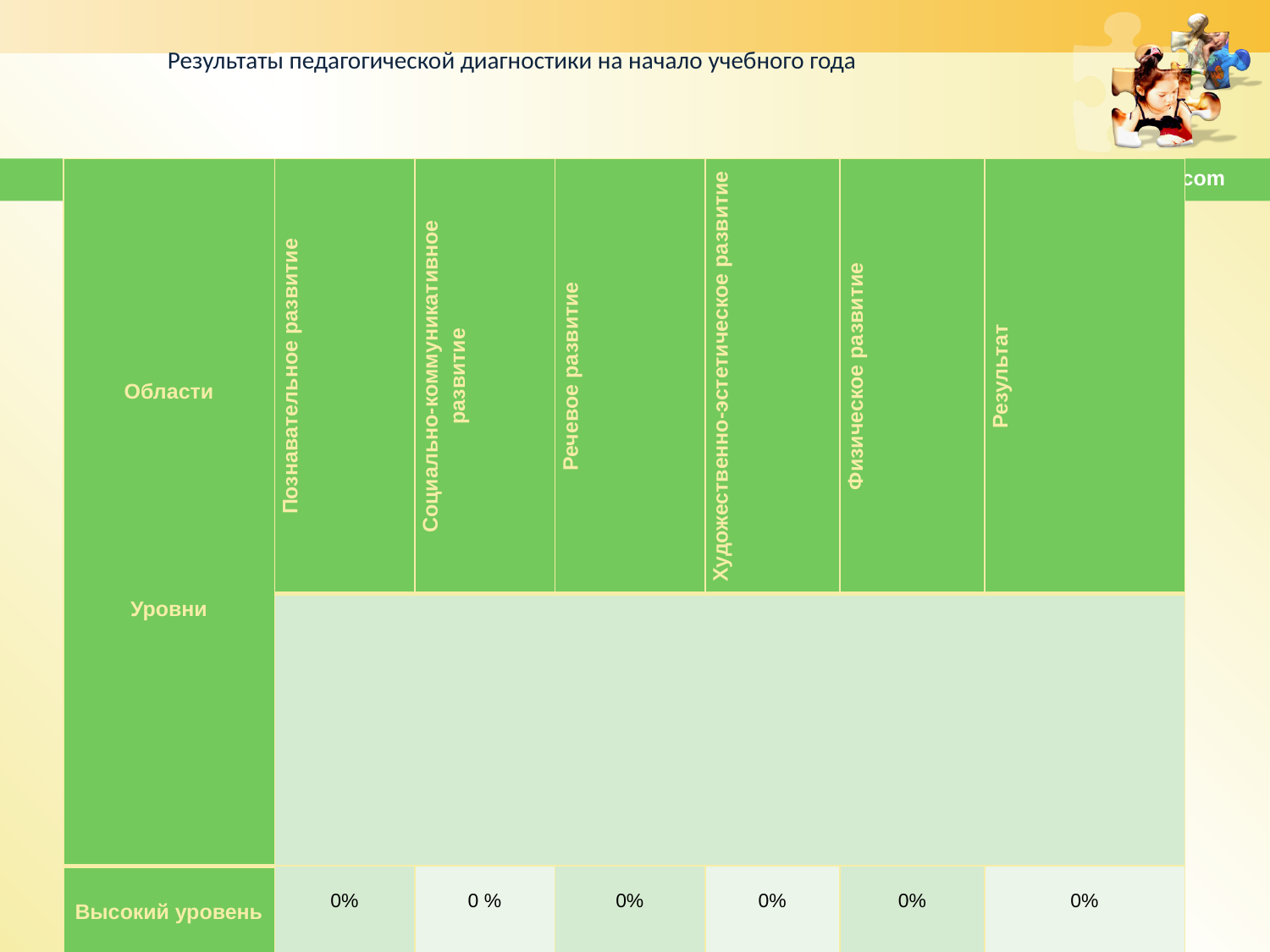

Результаты педагогической диагностики на начало учебного года

| Области               Уровни | Познавательное развитие | Социально-коммуникативное развитие | Речевое развитие | Художественно-эстетическое развитие | Физическое развитие | Результат |
| --- | --- | --- | --- | --- | --- | --- |
|  |  |  |  |  |  |  |
| Высокий уровень | 0% | 0 % | 0% | 0% | 0% | 0% |
| Средний уровень | 20% 2 ребенка | 20% 2 ребенка | 20% 2 ребенка | 20% 2 ребенка | 20% 2 ребенка | 20% |
| Низкий уровень | 80%   4 детей | 80%   4 детей | 80%   4 детей | 80%   4 детей | 80%   4 детей | 80% |
www.themegallery.com